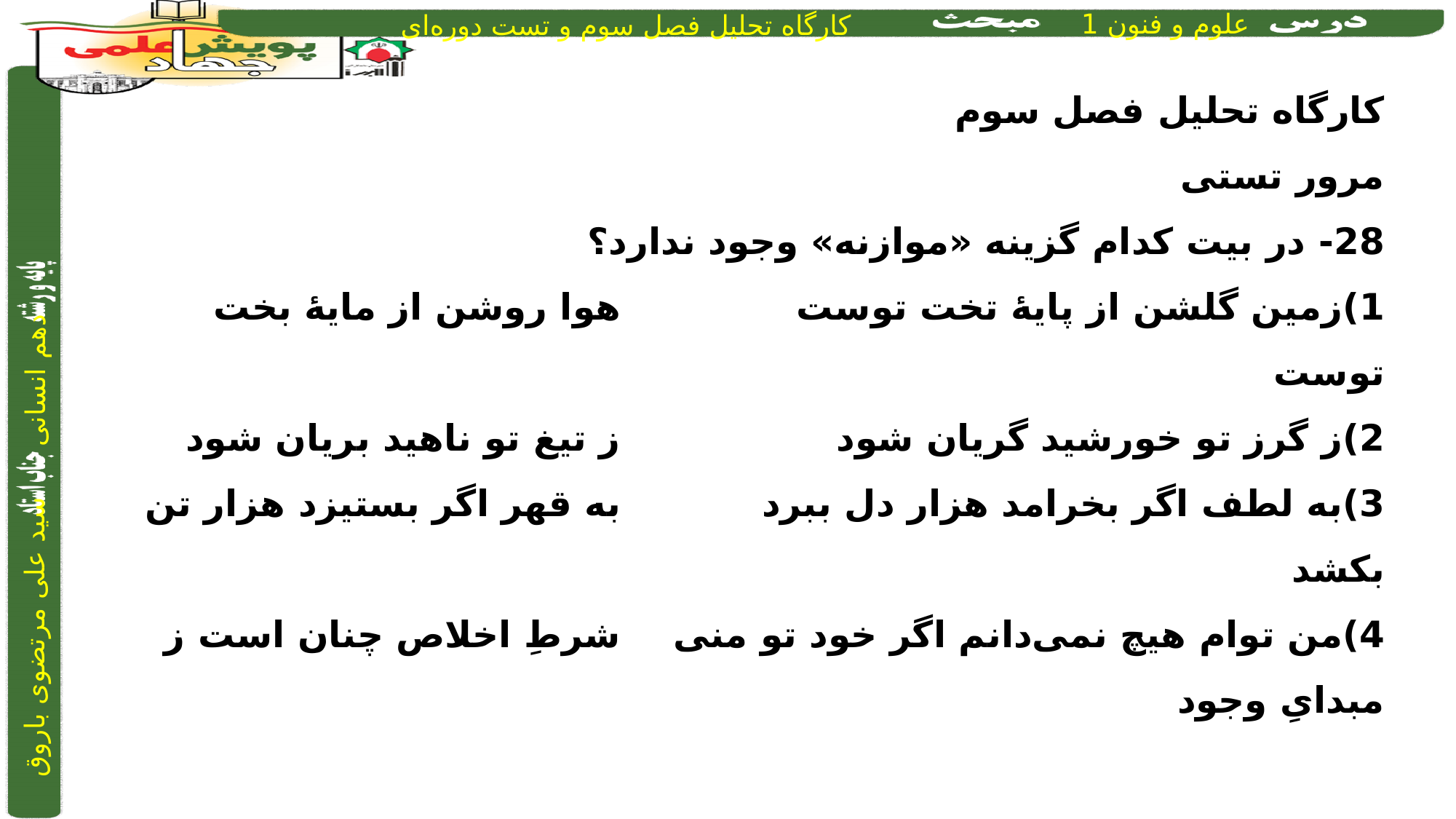

کارگاه تحلیل فصل سوم
مرور تستی
28- در بیت کدام گزینه «موازنه» وجود ندارد؟
1)	زمین گلشن از پایۀ تخت توست 	 		هوا روشن از مایۀ بخت توست
2)	ز گرز تو خورشید گریان شود 	 		ز تیغ تو ناهید بریان شود
3)	به لطف اگر بخرامد هزار دل ببرد 	 		به قهر اگر بستیزد هزار تن بکشد
4)	من توام هیچ نمی‌دانم اگر خود تو منی 	 	شرطِ اخلاص چنان است ز مبدایِ وجود